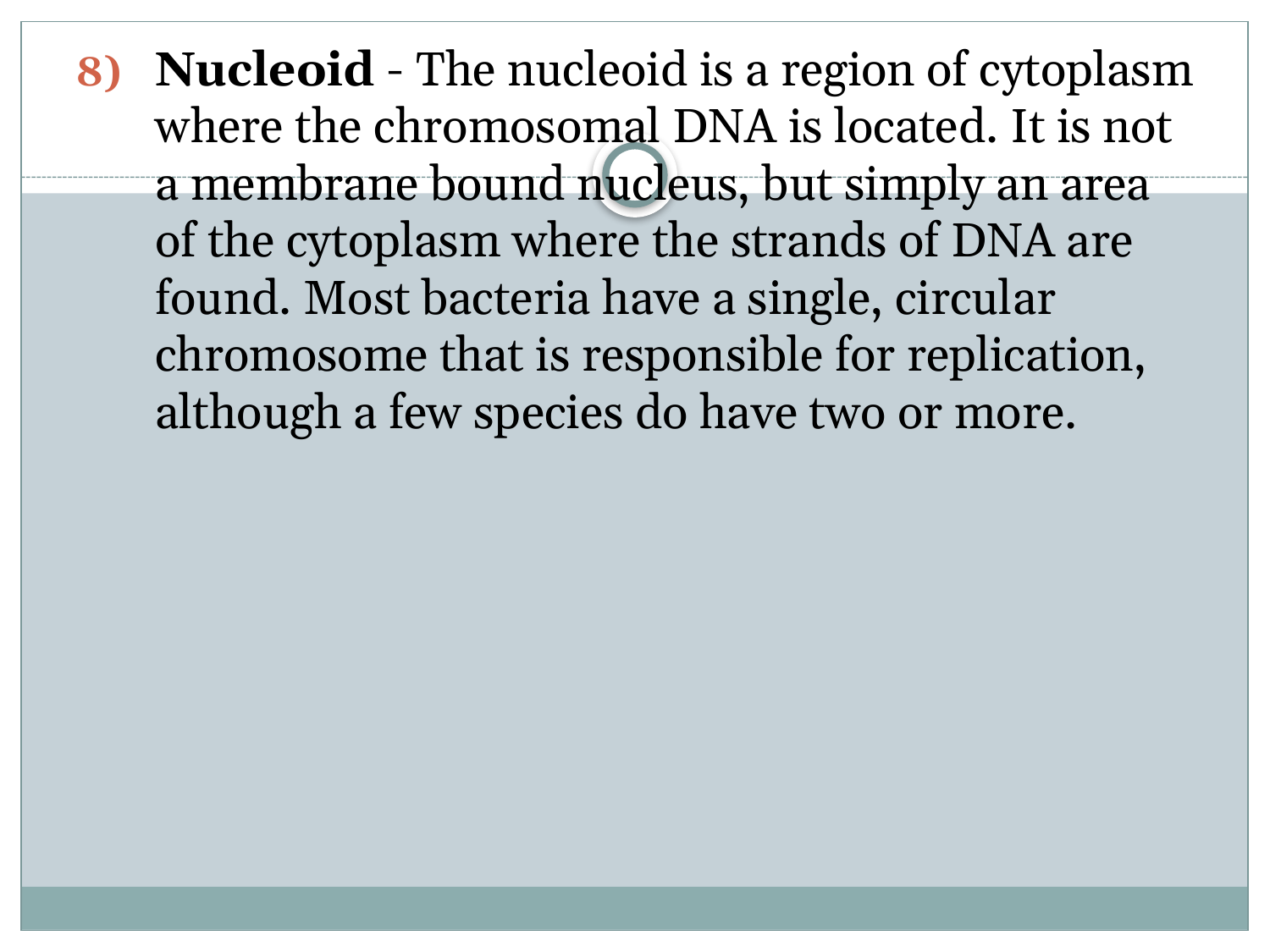

Nucleoid - The nucleoid is a region of cytoplasm where the chromosomal DNA is located. It is not a membrane bound nucleus, but simply an area of the cytoplasm where the strands of DNA are found. Most bacteria have a single, circular chromosome that is responsible for replication, although a few species do have two or more.